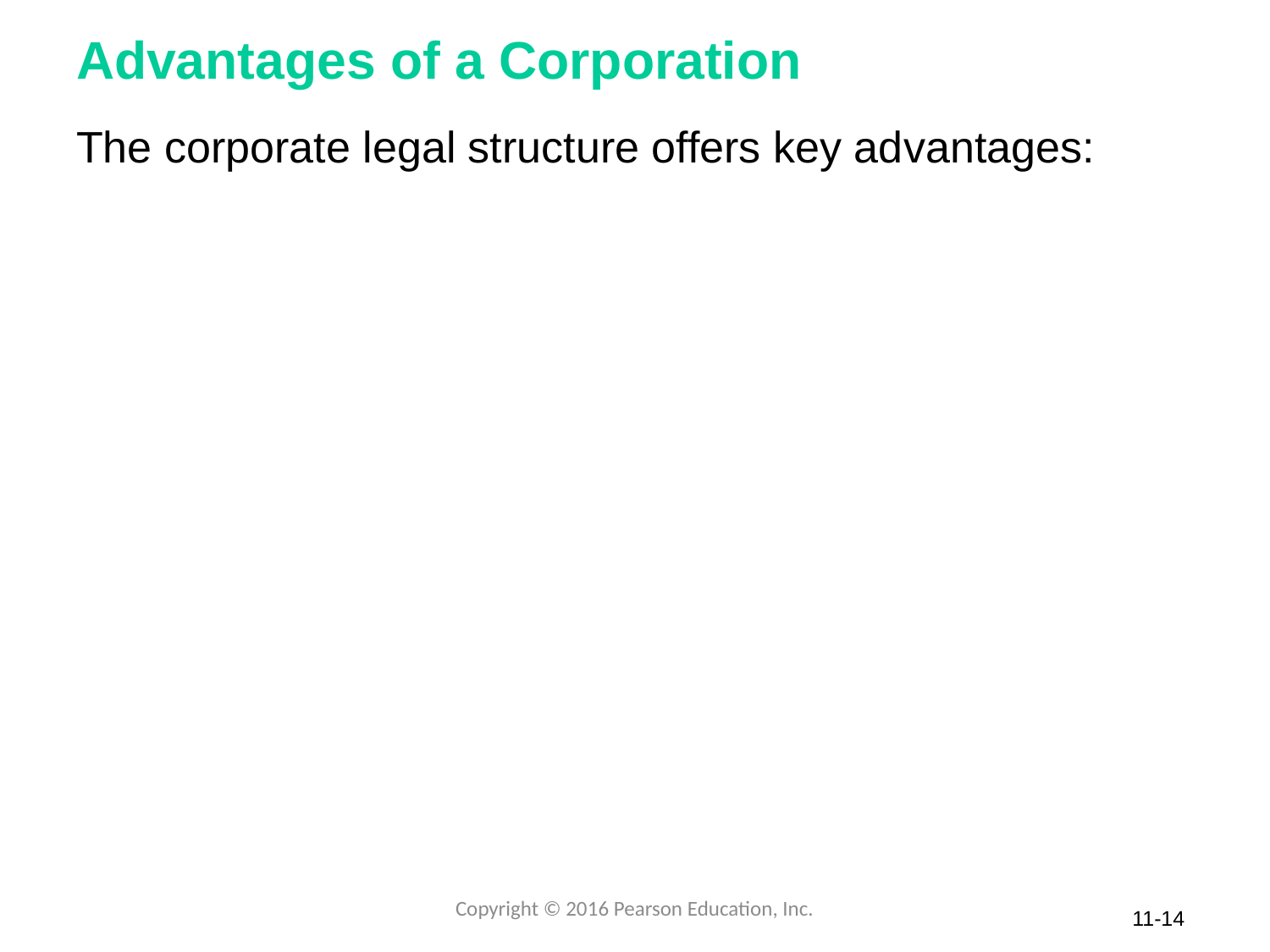

# Advantages of a Corporation
The corporate legal structure offers key advantages:

Copyright © 2016 Pearson Education, Inc.